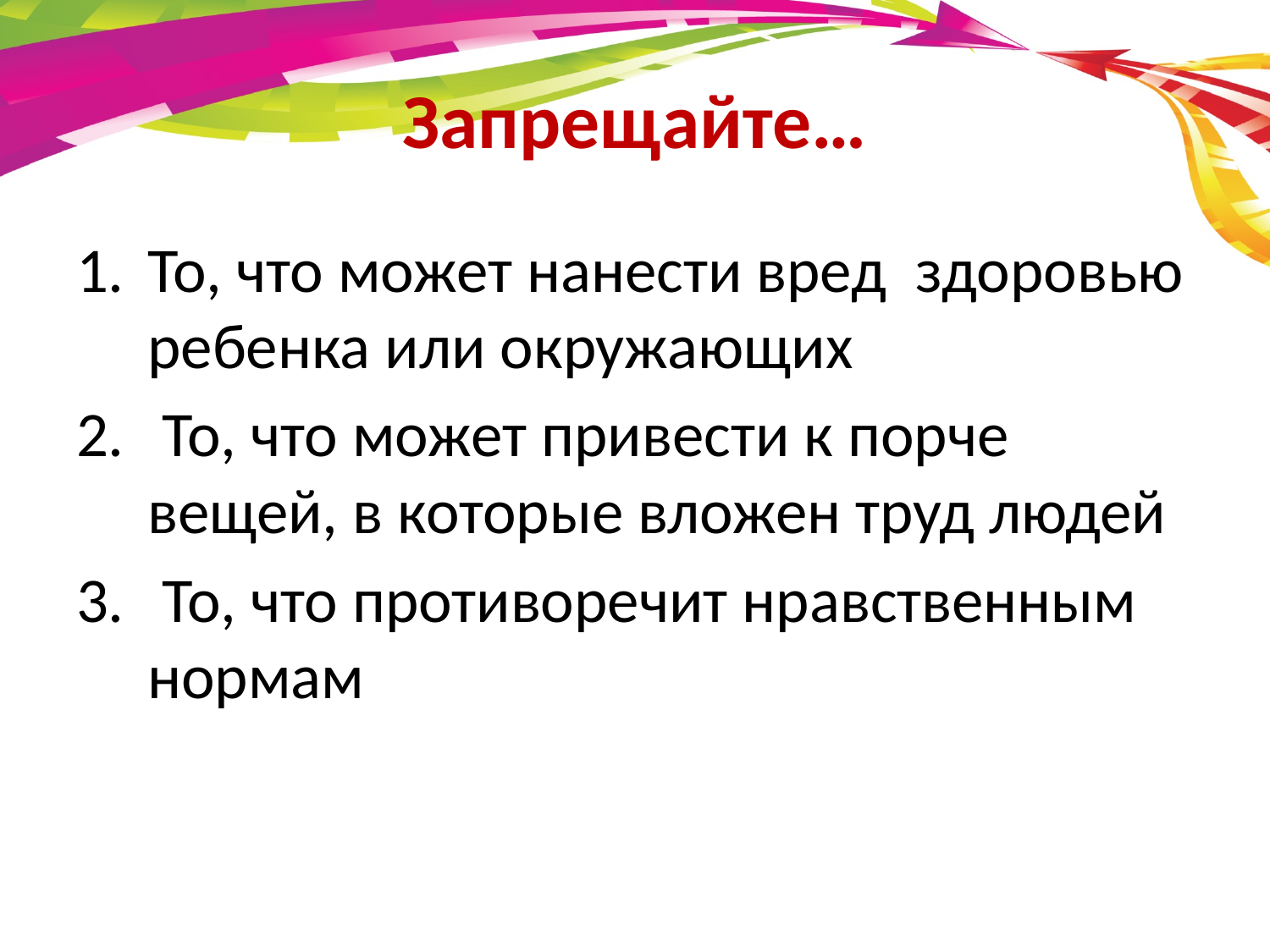

# Запрещайте…
То, что может нанести вред  здоровью ребенка или окружающих
 То, что может привести к порче вещей, в которые вложен труд людей
 То, что противоречит нравственным нормам